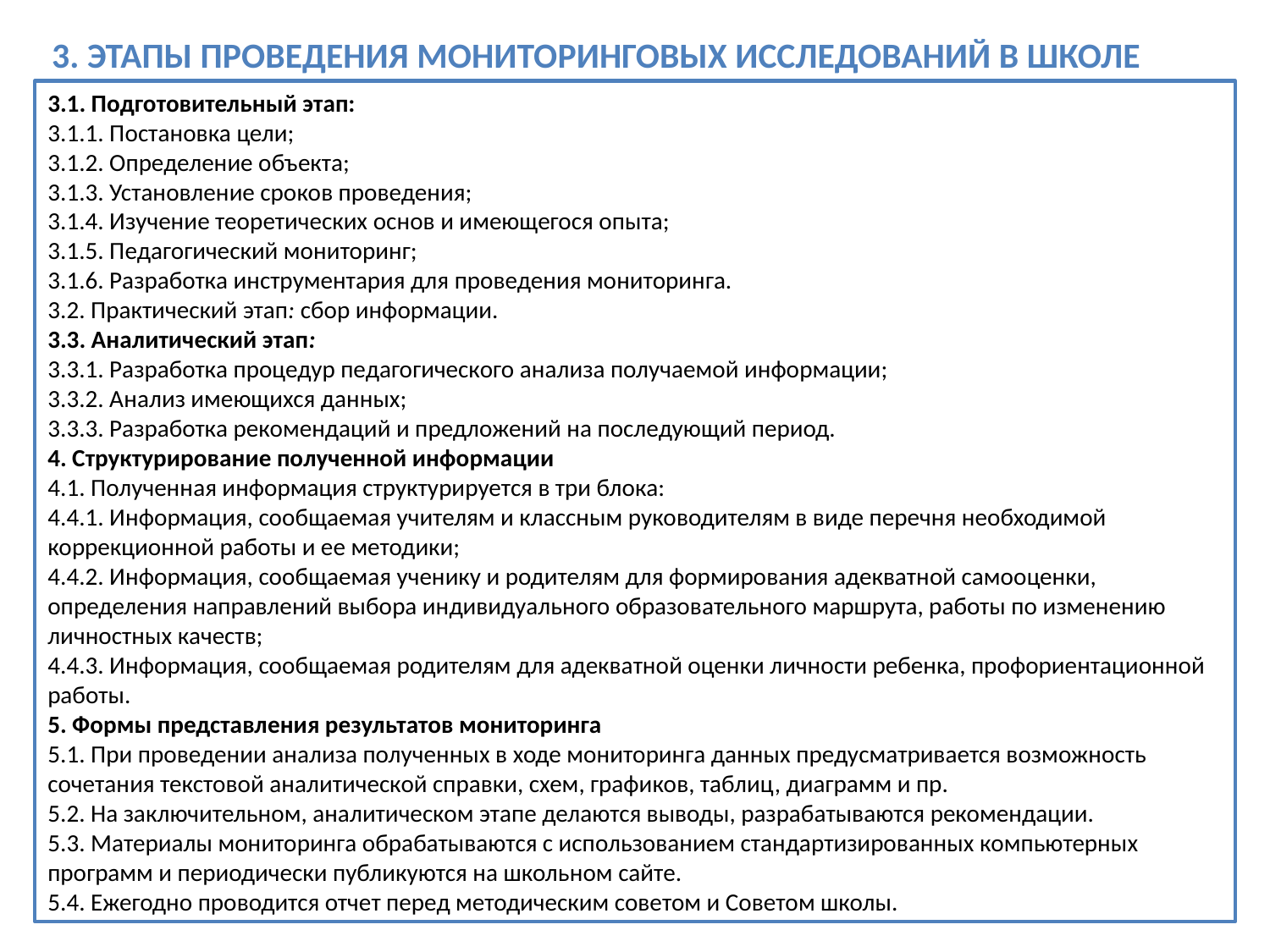

3. Этапы проведения мониторинговых исследований в школе
3.1. Подготовительный этап:
3.1.1. Постановка цели;
3.1.2. Определение объекта;
3.1.3. Установление сроков проведения;
3.1.4. Изучение теоретических основ и имеющегося опыта;
3.1.5. Педагогический мониторинг;
3.1.6. Разработка инструментария для проведения мониторинга.
3.2. Практический этап: сбор информации.
3.3. Аналитический этап:
3.3.1. Разработка процедур педагогического анализа получаемой информации;
3.3.2. Анализ имеющихся данных;
3.3.3. Разработка рекомендаций и предложений на последующий период.
4. Структурирование полученной информации
4.1. Полученная информация структурируется в три блока:
4.4.1. Информация, сообщаемая учителям и классным руководителям в виде перечня необходимой коррекционной работы и ее методики;
4.4.2. Информация, сообщаемая ученику и родителям для формирования адекватной самооценки, определения направлений выбора индивидуального образовательного маршрута, работы по изменению личностных качеств;
4.4.3. Информация, сообщаемая родителям для адекватной оценки личности ребенка, профориентационной работы.
5. Формы представления результатов мониторинга
5.1. При проведении анализа полученных в ходе мониторинга данных предусматривается возможность сочетания текстовой аналитической справки, схем, графиков, таблиц, диаграмм и пр.
5.2. На заключительном, аналитическом этапе делаются выводы, разрабатываются рекомендации.
5.3. Материалы мониторинга обрабатываются с использованием стандартизированных компьютерных программ и периодически публикуются на школьном сайте.
5.4. Ежегодно проводится отчет перед методическим советом и Советом школы.